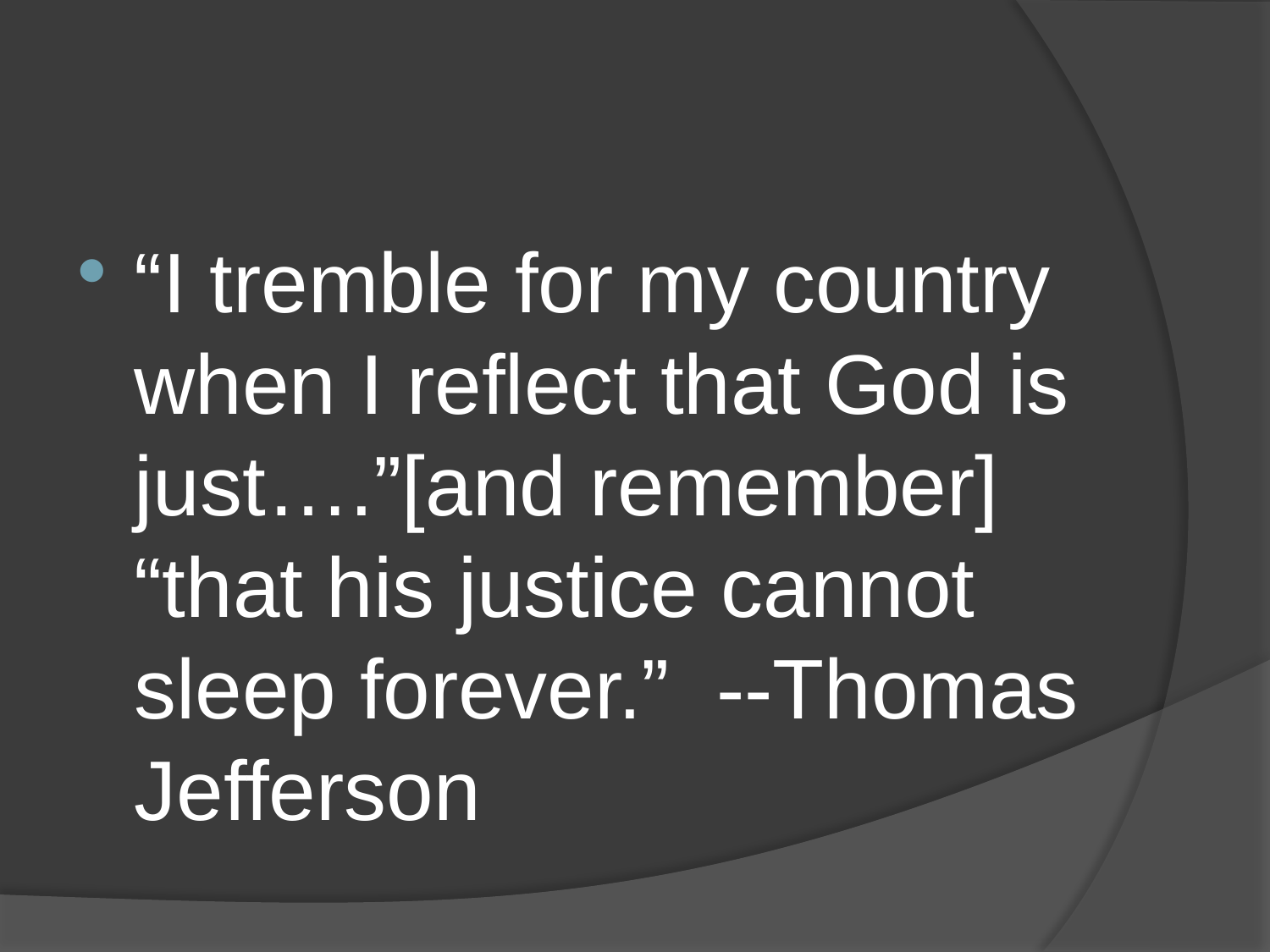

#
“I tremble for my country when I reflect that God is just….”[and remember] “that his justice cannot sleep forever.”  --Thomas Jefferson